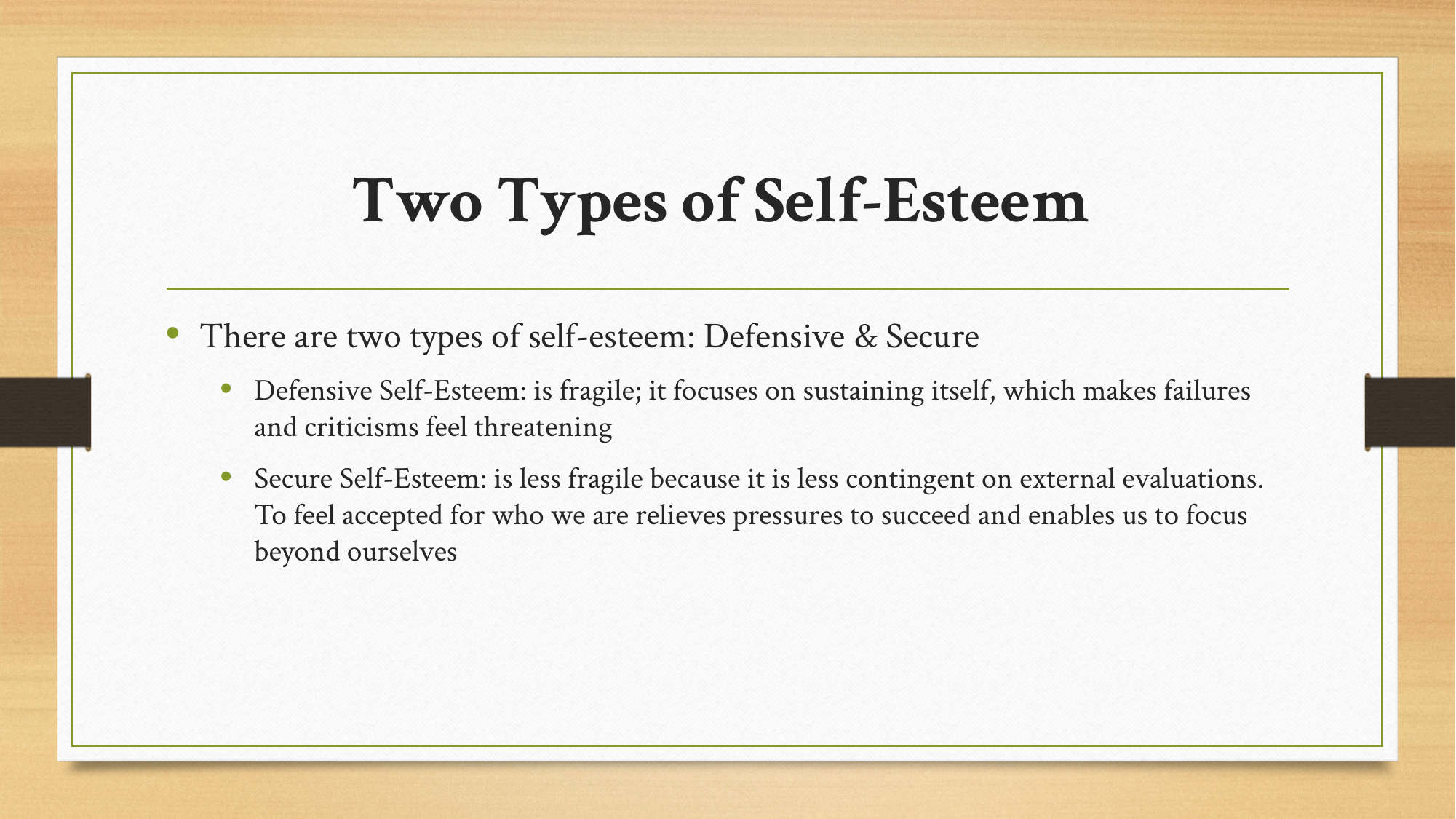

# Two Types of Self-Esteem
There are two types of self-esteem: Defensive & Secure
Defensive Self-Esteem: is fragile; it focuses on sustaining itself, which makes failures and criticisms feel threatening
Secure Self-Esteem: is less fragile because it is less contingent on external evaluations. To feel accepted for who we are relieves pressures to succeed and enables us to focus beyond ourselves